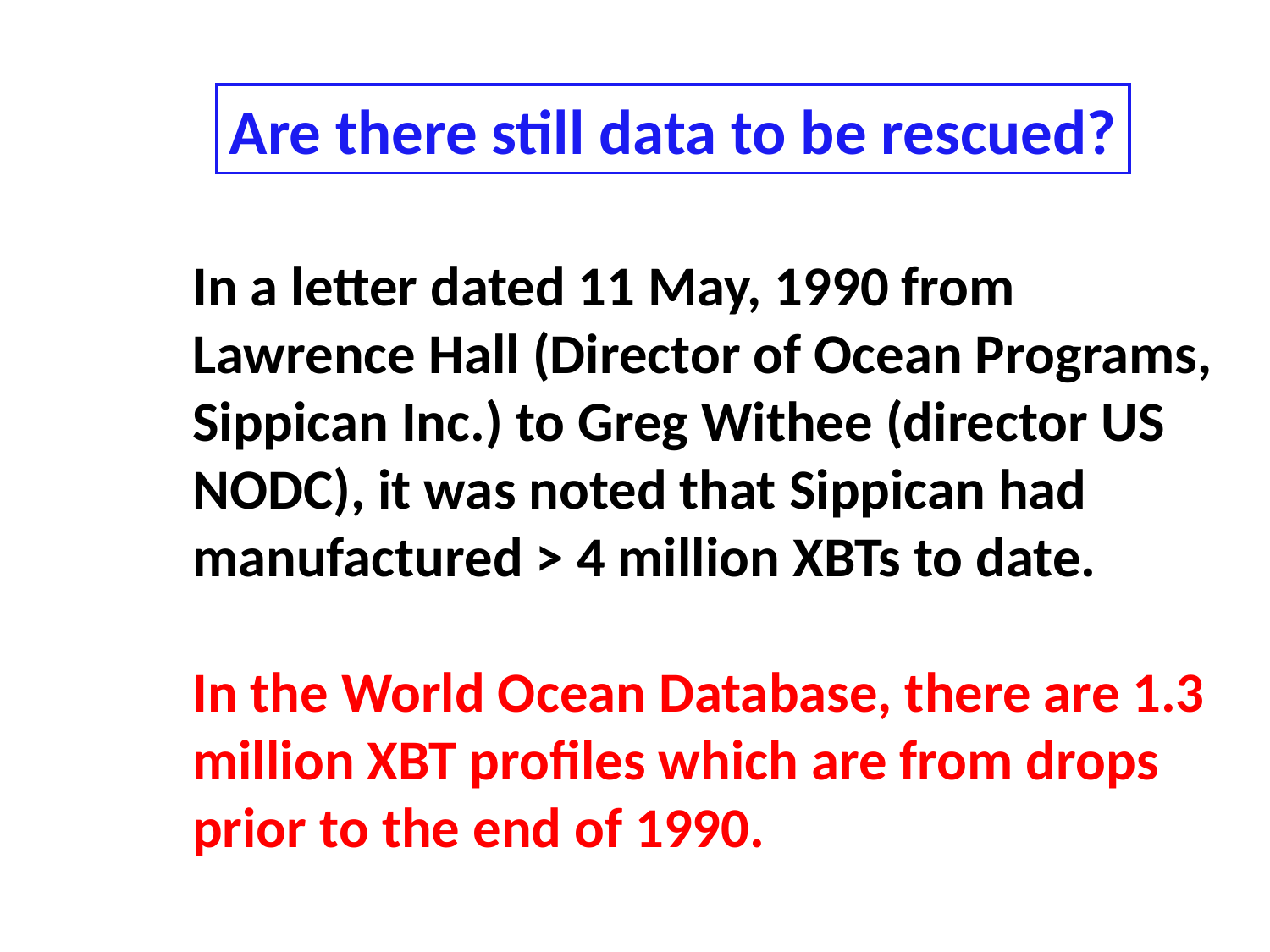

Are there still data to be rescued?
In a letter dated 11 May, 1990 from Lawrence Hall (Director of Ocean Programs, Sippican Inc.) to Greg Withee (director US NODC), it was noted that Sippican had manufactured > 4 million XBTs to date.

In the World Ocean Database, there are 1.3 million XBT profiles which are from drops prior to the end of 1990.